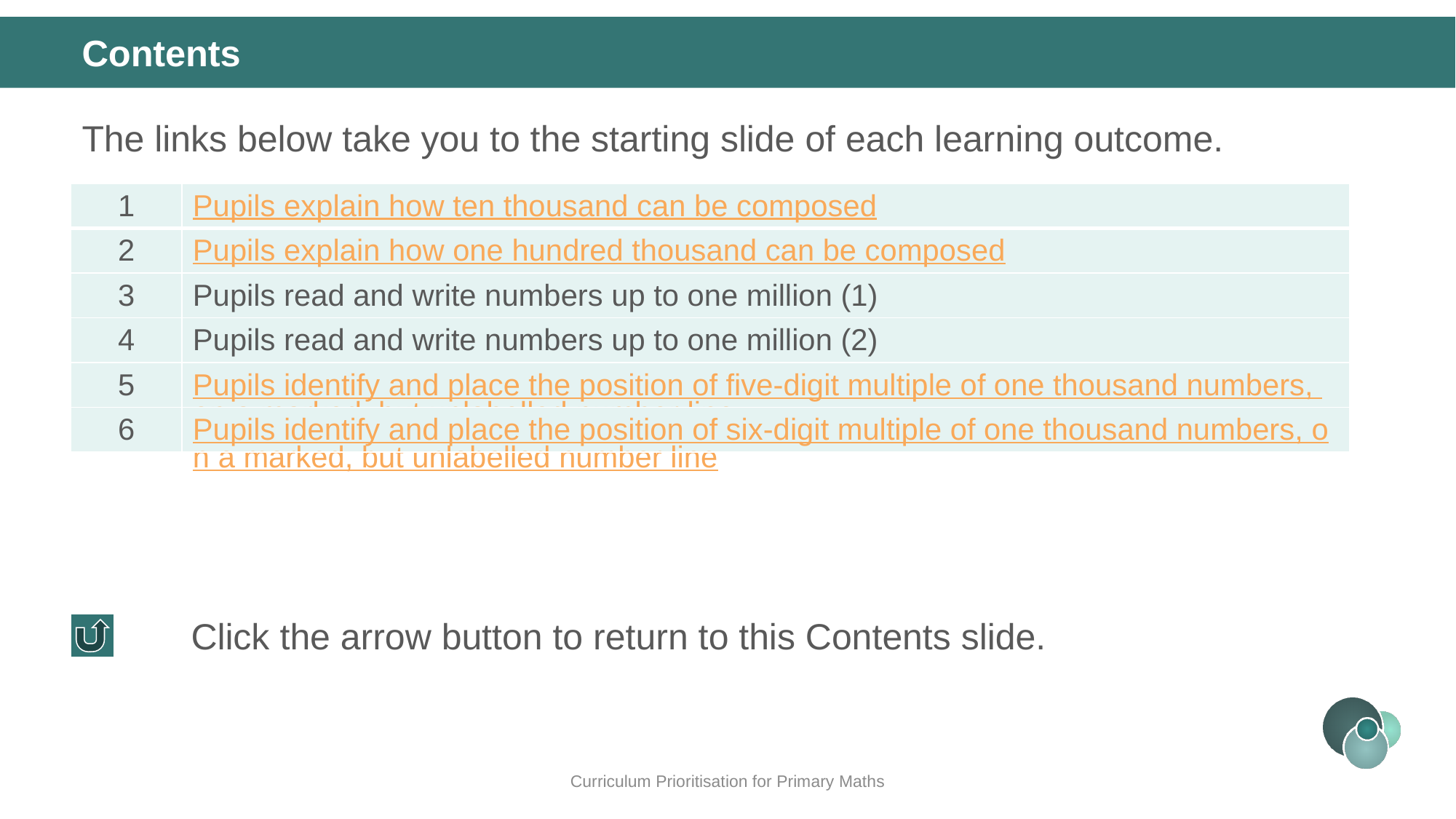

Contents
The links below take you to the starting slide of each learning outcome.
| 1 | Pupils explain how ten thousand can be composed |
| --- | --- |
| 2 | Pupils explain how one hundred thousand can be composed |
| 3 | Pupils read and write numbers up to one million (1) |
| 4 | Pupils read and write numbers up to one million (2) |
| 5 | Pupils identify and place the position of five-digit multiple of one thousand numbers, on a marked, but unlabelled number line |
| 6 | Pupils identify and place the position of six-digit multiple of one thousand numbers, on a marked, but unlabelled number line |
Click the arrow button to return to this Contents slide.

Curriculum Prioritisation for Primary Maths